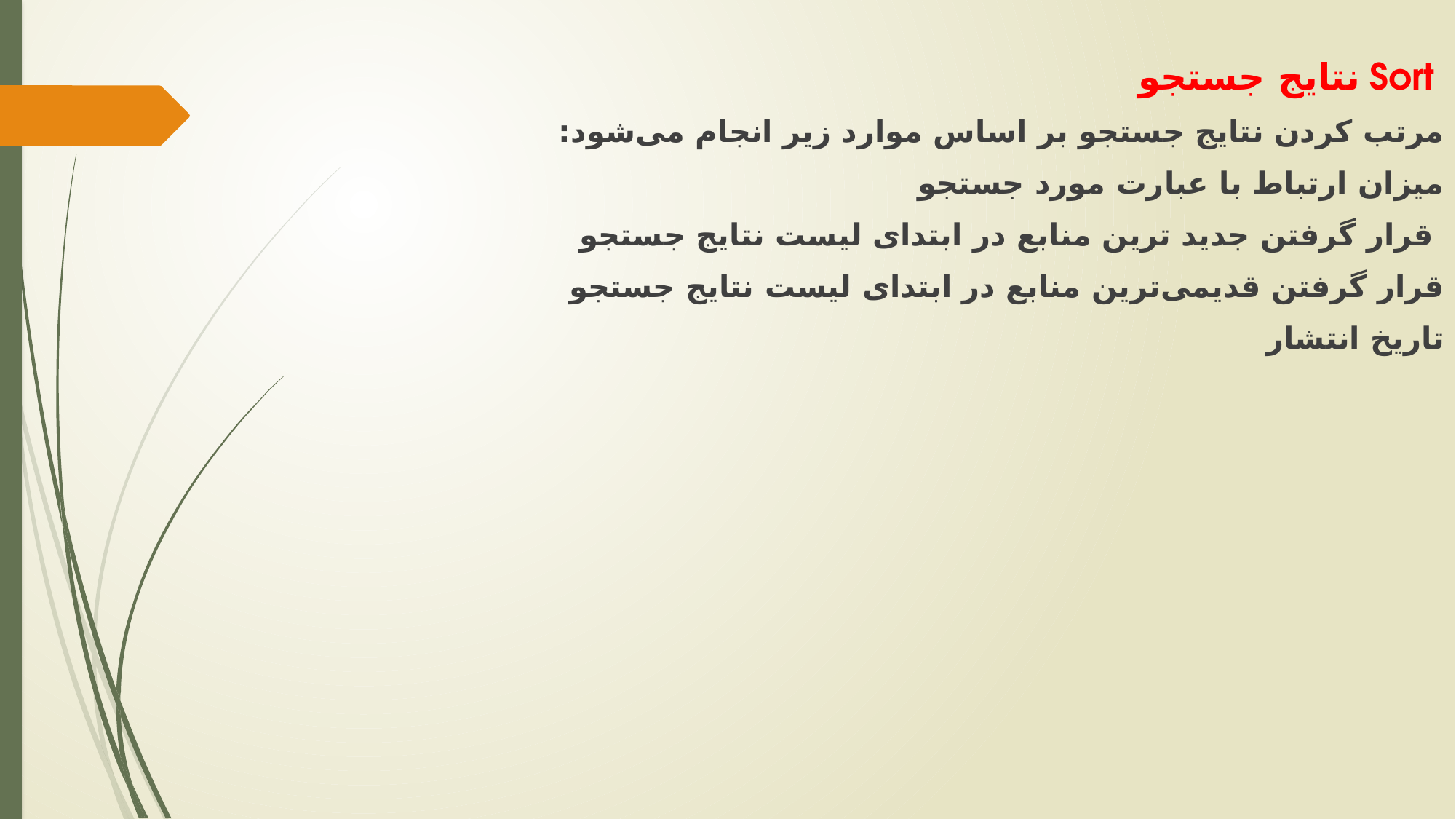

Sort نتایج جستجو
مرتب کردن نتایج جستجو بر اساس موارد زیر انجام می‌شود:
میزان ارتباط با عبارت مورد جستجو
 قرار گرفتن جدید ترین منابع در ابتدای لیست نتایج جستجو
قرار گرفتن قدیمی‌ترین منابع در ابتدای لیست نتایج جستجو
تاریخ انتشار